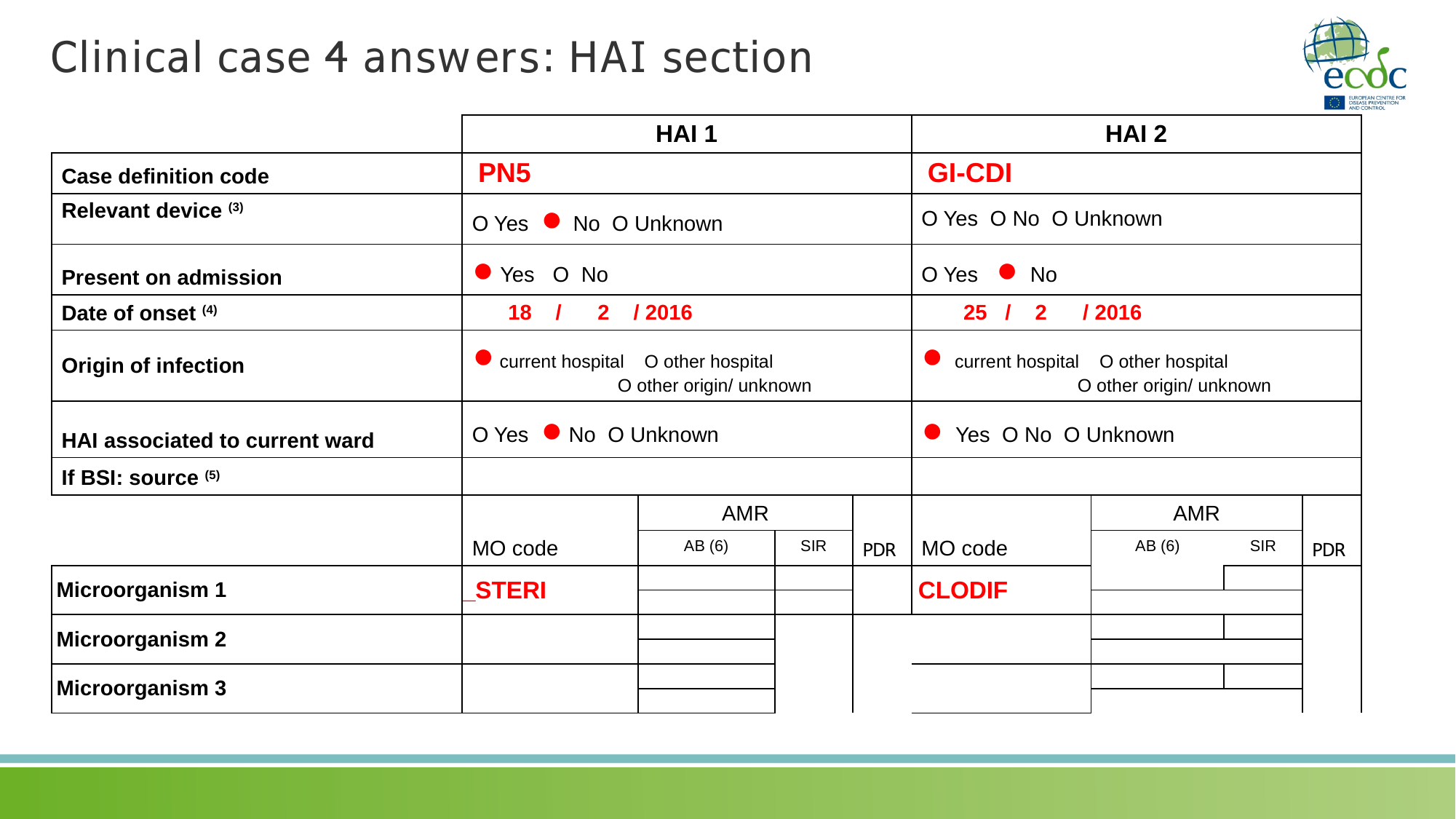

# Clinical case 4 answers: HAI section
|  | HAI 1 |  |  |  | HAI 2 |  |  |  |
| --- | --- | --- | --- | --- | --- | --- | --- | --- |
| Case definition code | PN5 |  |  |  | GI-CDI |  |  |  |
| Relevant device (3) | O Yes ● No O Unknown |  |  |  | O Yes O No O Unknown |  |  |  |
| Present on admission | ● Yes O No |  |  |  | O Yes ● No |  |  |  |
| Date of onset (4) | 18 / 2 / 2016 |  |  |  | 25 / 2 / 2016 |  |  |  |
| Origin of infection | ● current hospital O other hospital O other origin/ unknown |  |  |  | ● current hospital O other hospital O other origin/ unknown |  |  |  |
| HAI associated to current ward | O Yes ● No O Unknown |  |  |  | ● Yes O No O Unknown |  |  |  |
| If BSI: source (5) |  |  |  |  |  |  |  |  |
|  | MO code | AMR |  | PDR | MO code | AMR |  | PDR |
|  |  | AB (6) | SIR |  |  | AB (6) | SIR |  |
| Microorganism 1 | \_STERI |  |  |  | CLODIF |  |  |  |
|  |  |  |  |  |  |  |  |  |
| Microorganism 2 |  |  |  |  |  |  |  |  |
|  |  |  |  |  |  |  |  |  |
| Microorganism 3 |  |  |  |  |  |  |  |  |
|  |  |  |  |  |  |  |  |  |